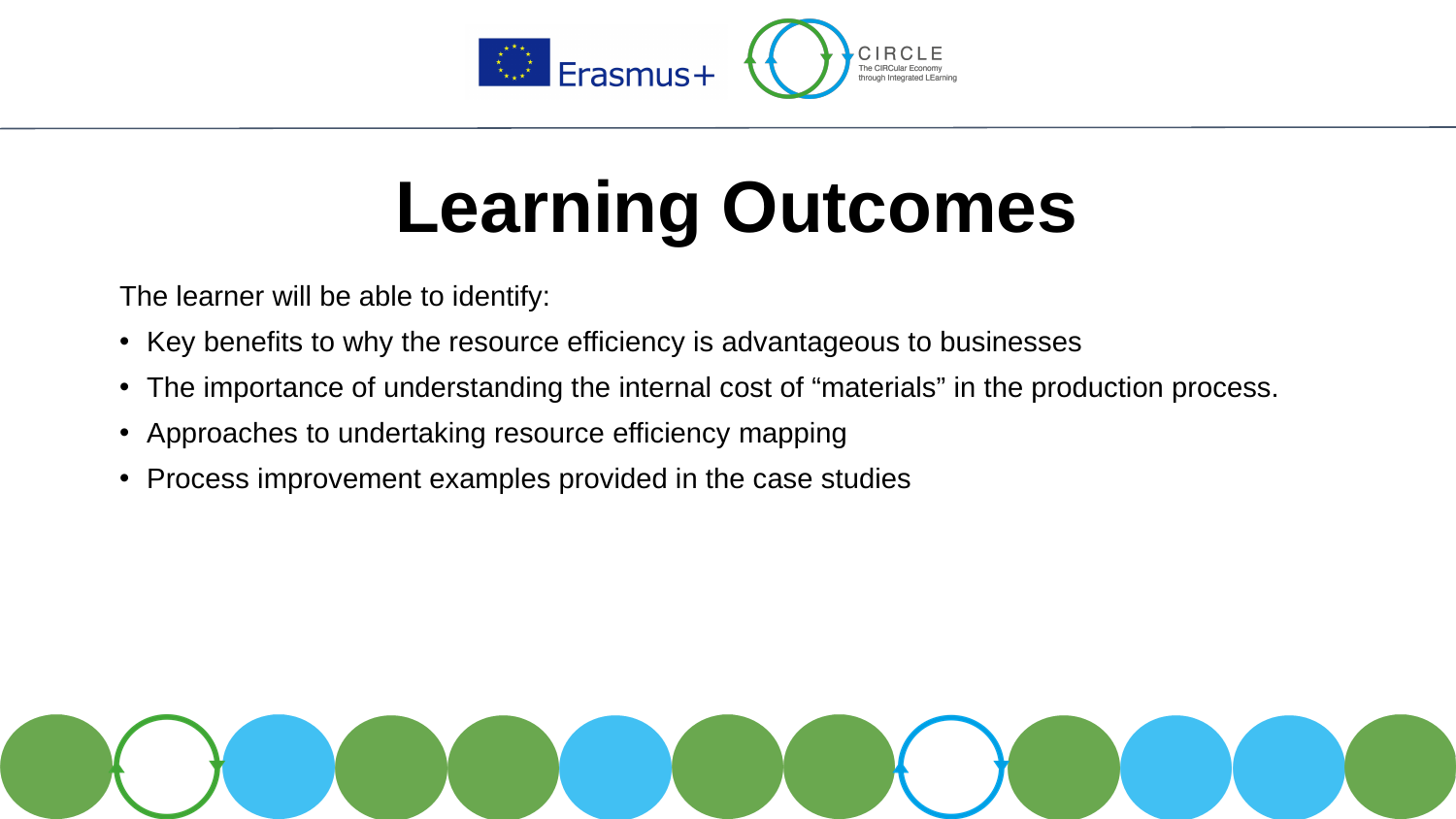

# Learning Outcomes
The learner will be able to identify:
Key benefits to why the resource efficiency is advantageous to businesses
The importance of understanding the internal cost of “materials” in the production process.
Approaches to undertaking resource efficiency mapping
Process improvement examples provided in the case studies